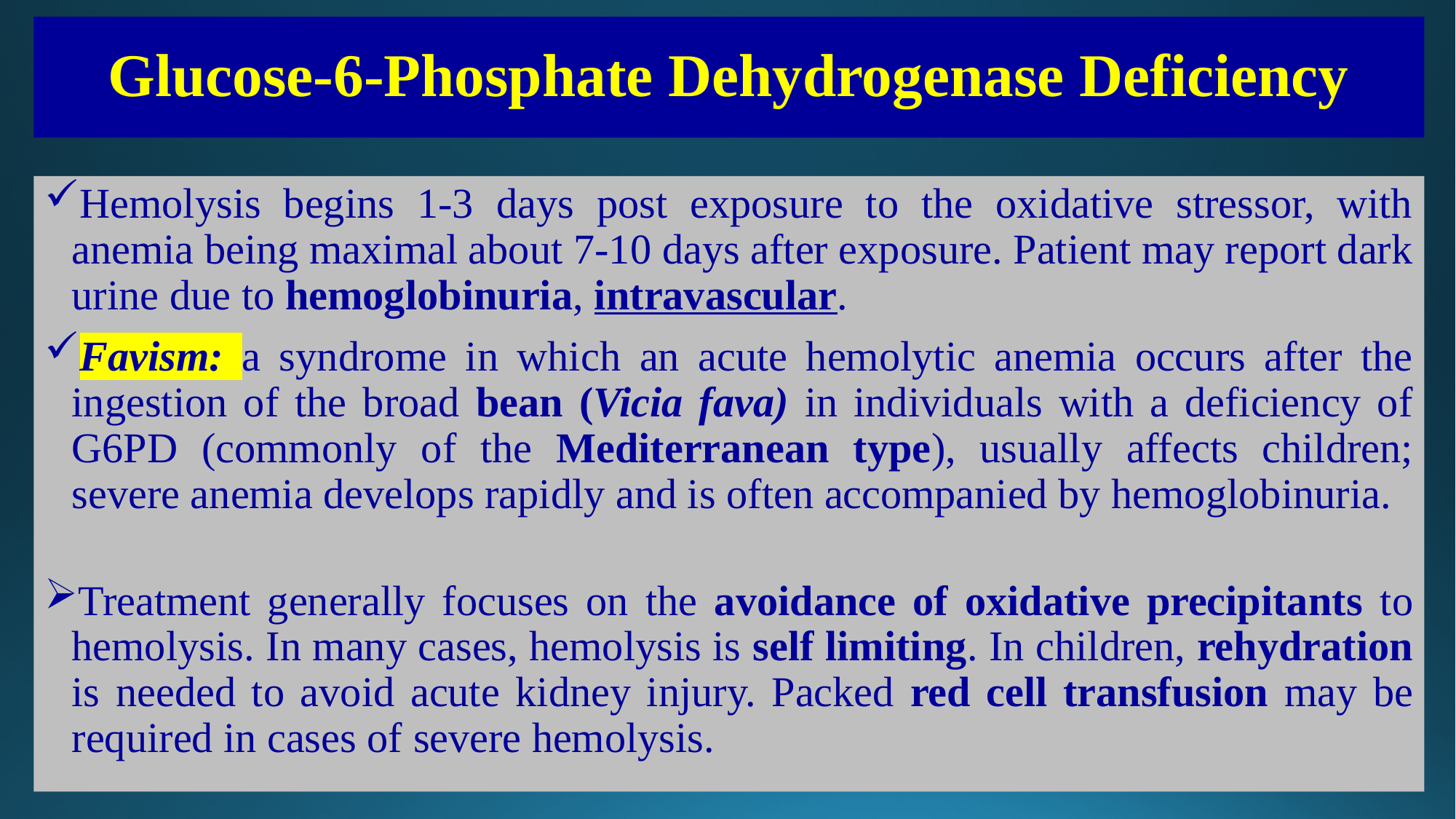

# Glucose-6-Phosphate Dehydrogenase Deficiency
Hemolysis begins 1-3 days post exposure to the oxidative stressor, with anemia being maximal about 7-10 days after exposure. Patient may report dark urine due to hemoglobinuria, intravascular.
Favism: a syndrome in which an acute hemolytic anemia occurs after the ingestion of the broad bean (Vicia fava) in individuals with a deficiency of G6PD (commonly of the Mediterranean type), usually affects children; severe anemia develops rapidly and is often accompanied by hemoglobinuria.

Treatment generally focuses on the avoidance of oxidative precipitants to hemolysis. In many cases, hemolysis is self limiting. In children, rehydration is needed to avoid acute kidney injury. Packed red cell transfusion may be required in cases of severe hemolysis.